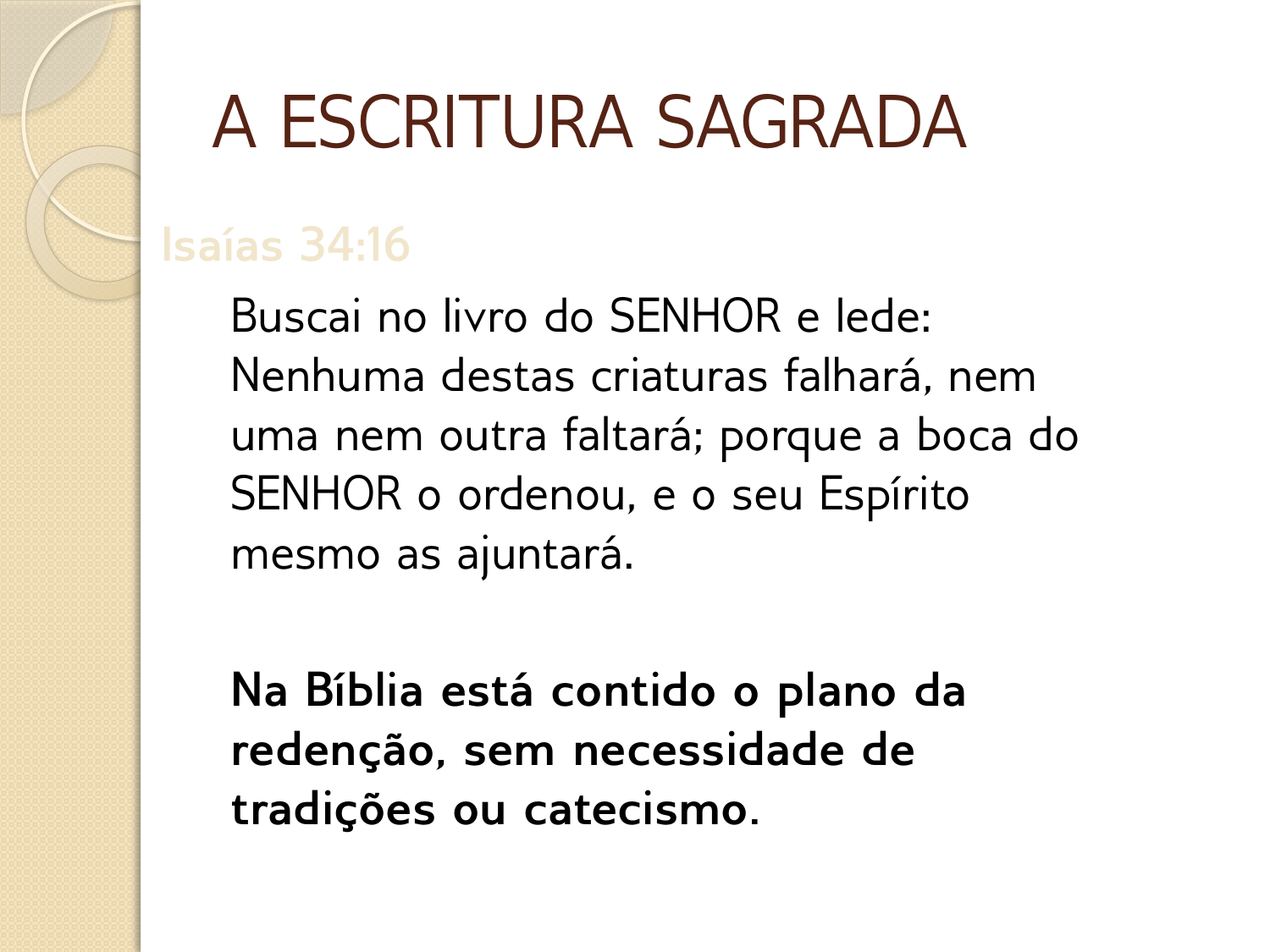

# A ESCRITURA SAGRADA
Isaías 34:16
Buscai no livro do SENHOR e lede: Nenhuma destas criaturas falhará, nem uma nem outra faltará; porque a boca do SENHOR o ordenou, e o seu Espírito mesmo as ajuntará.
Na Bíblia está contido o plano da redenção, sem necessidade de tradições ou catecismo.